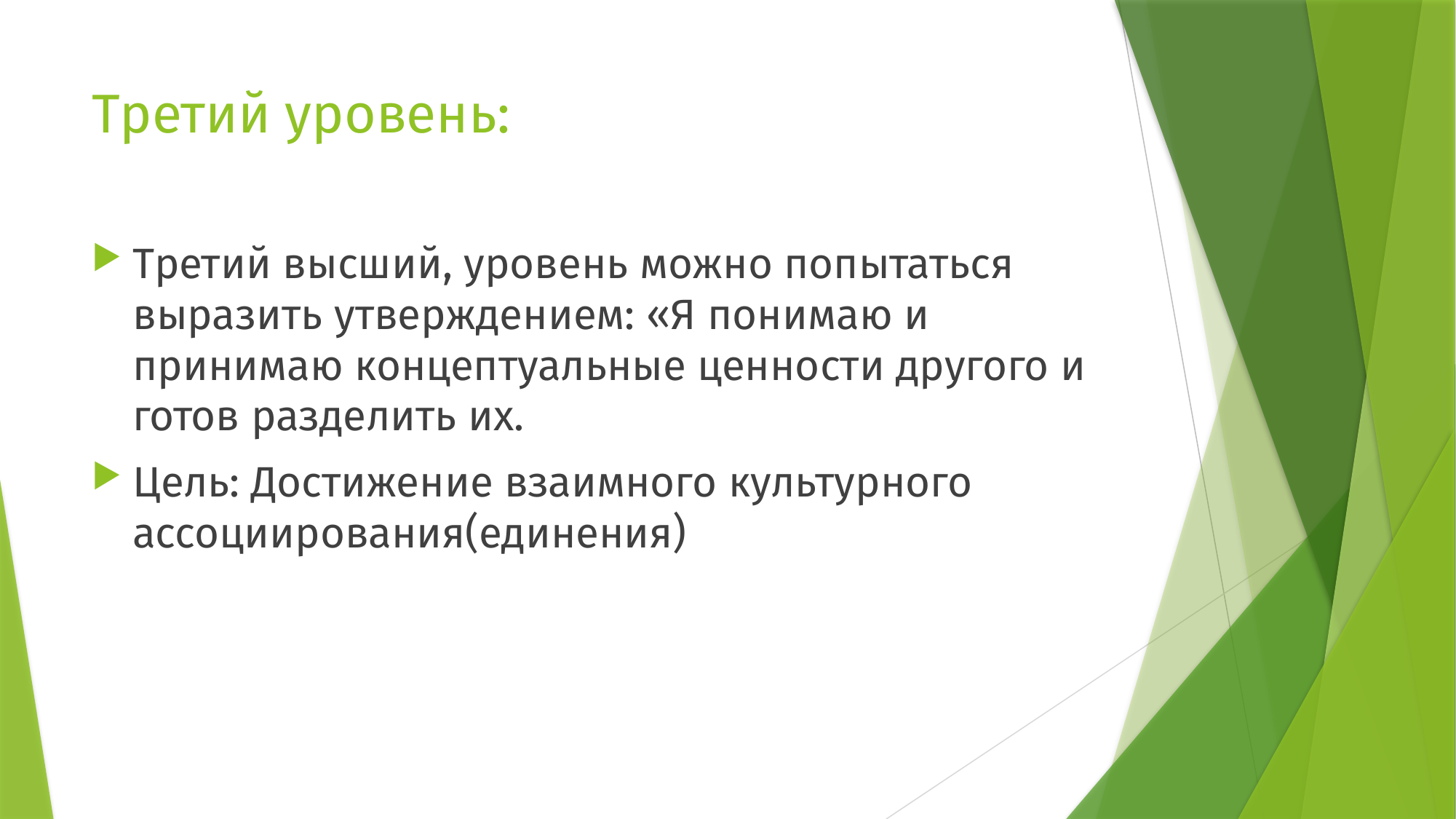

# Третий уровень:
Третий высший, уровень можно попытаться выразить утверждением: «Я понимаю и принимаю концептуальные ценности другого и готов разделить их.
Цель: Достижение взаимного культурного ассоциирования(единения)